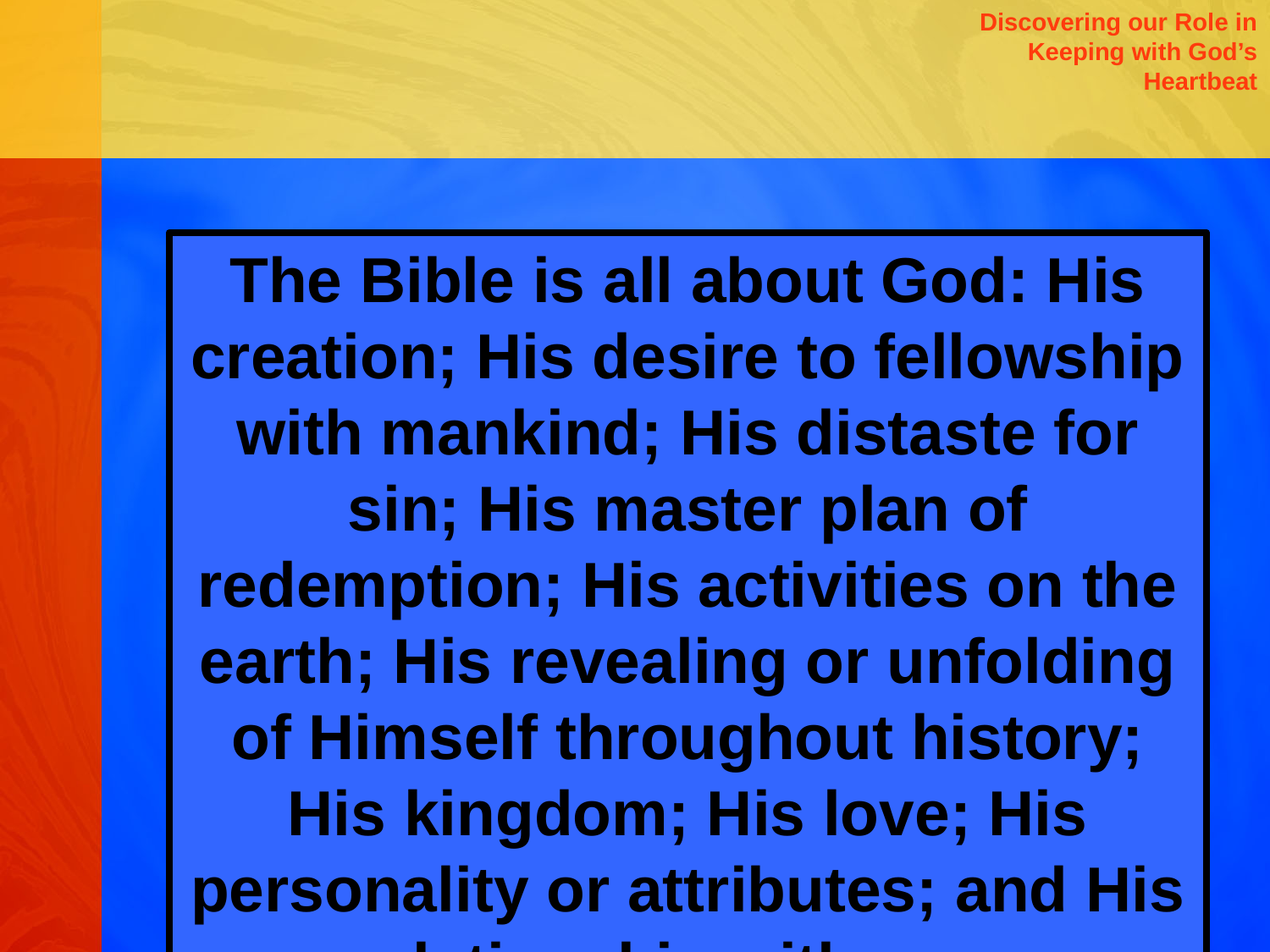

Discovering our Role in Keeping with God’s Heartbeat
The Bible is all about God: His creation; His desire to fellowship with mankind; His distaste for sin; His master plan of redemption; His activities on the earth; His revealing or unfolding of Himself throughout history; His kingdom; His love; His personality or attributes; and His relationship with man.